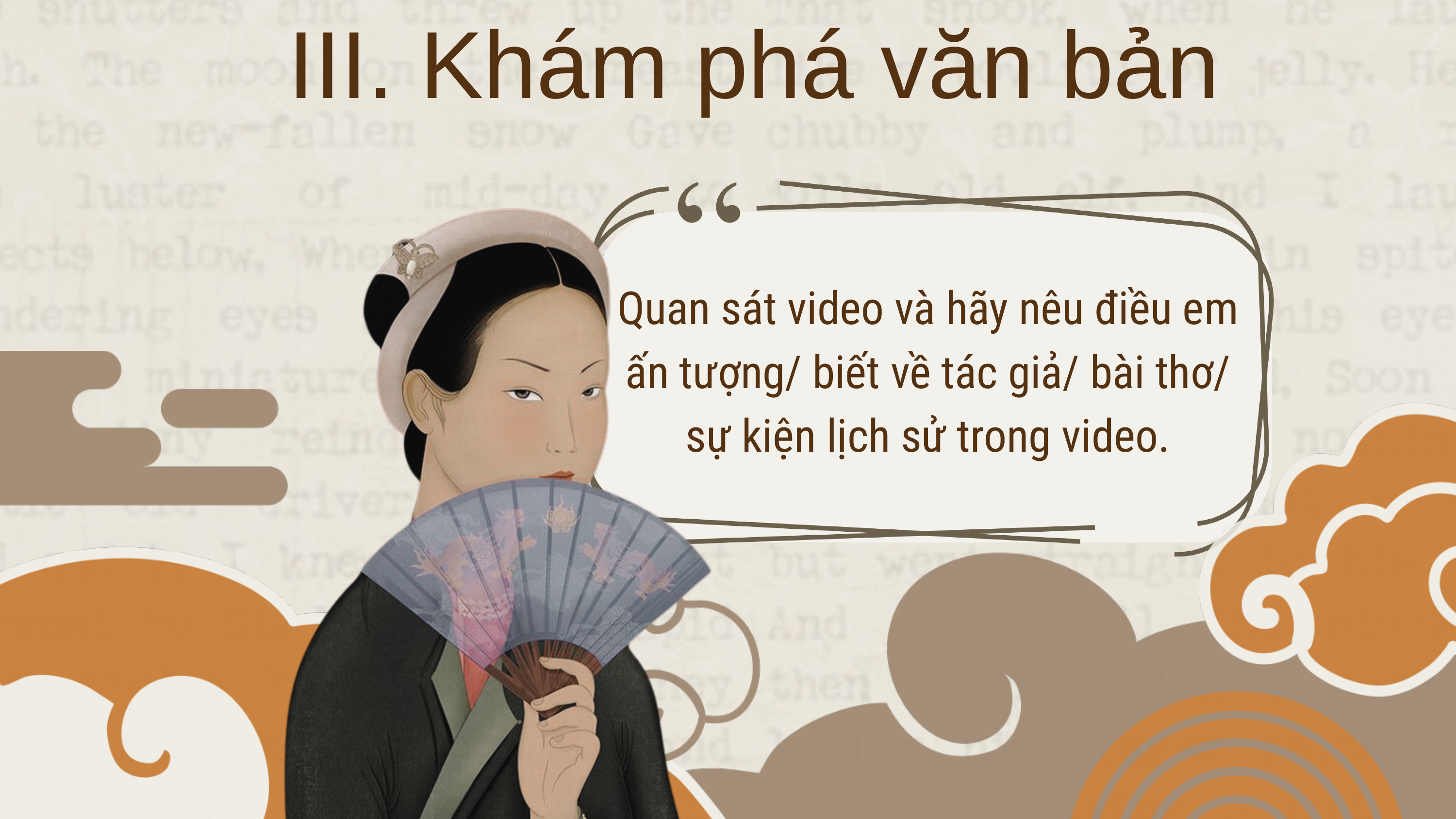

III. Khám phá văn bản

Quan sát video và hãy nêu điều em ấn tượng/ biết về tác giả/ bài thơ/ sự kiện lịch sử trong video.